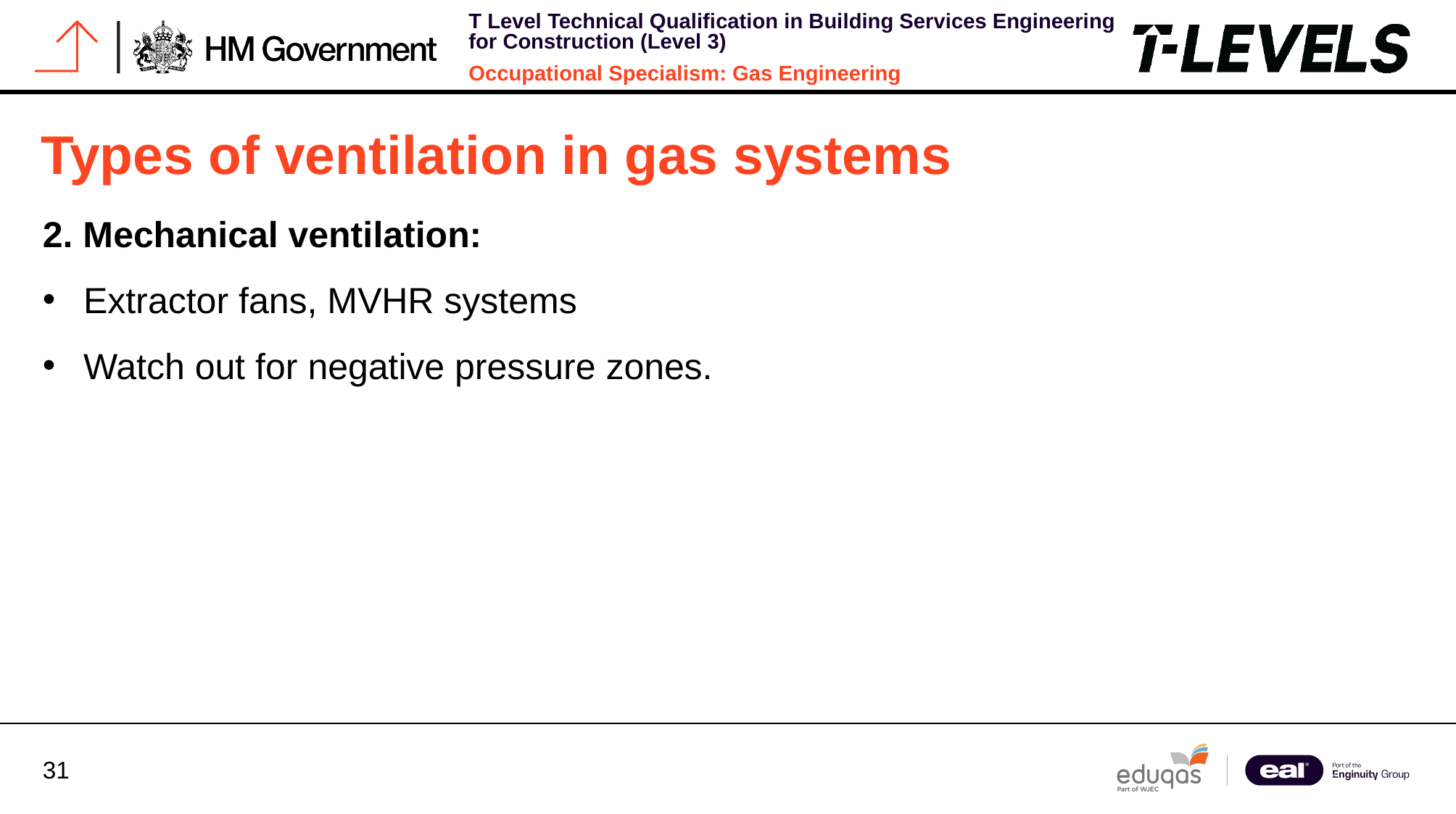

# Types of ventilation in gas systems
2. Mechanical ventilation:
Extractor fans, MVHR systems
Watch out for negative pressure zones.